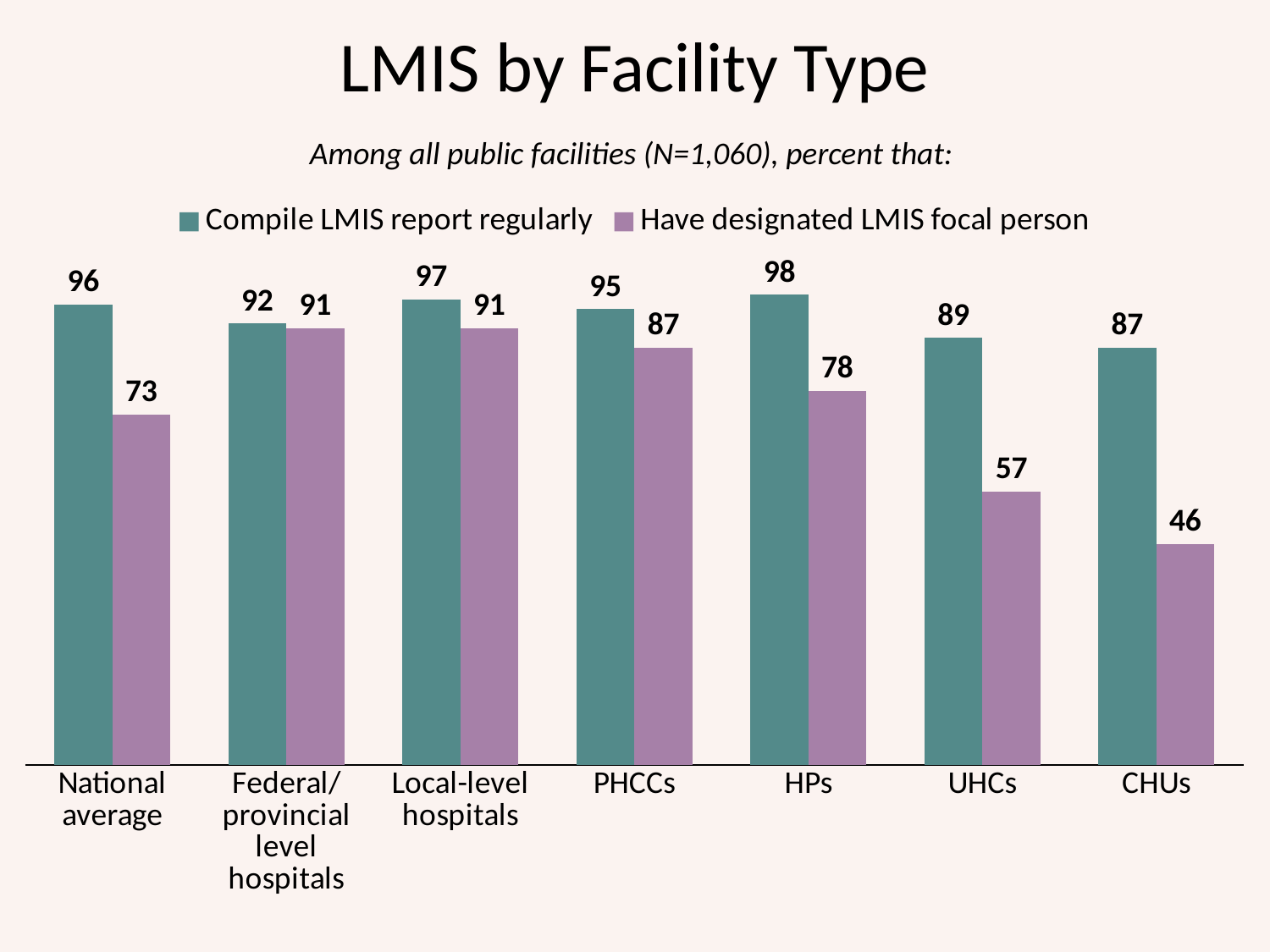

# LMIS by Facility Type
Among all public facilities (N=1,060), percent that:

### Chart

| Category | Compile LMIS report regularly | Have designated LMIS focal person |
|---|---|---|
| National average | 96.0 | 73.0 |
| Federal/ provincial level hospitals | 92.0 | 91.0 |
| Local-level hospitals | 97.0 | 91.0 |
| PHCCs | 95.0 | 87.0 |
| HPs | 98.0 | 78.0 |
| UHCs | 89.0 | 57.0 |
| CHUs | 87.0 | 46.0 |